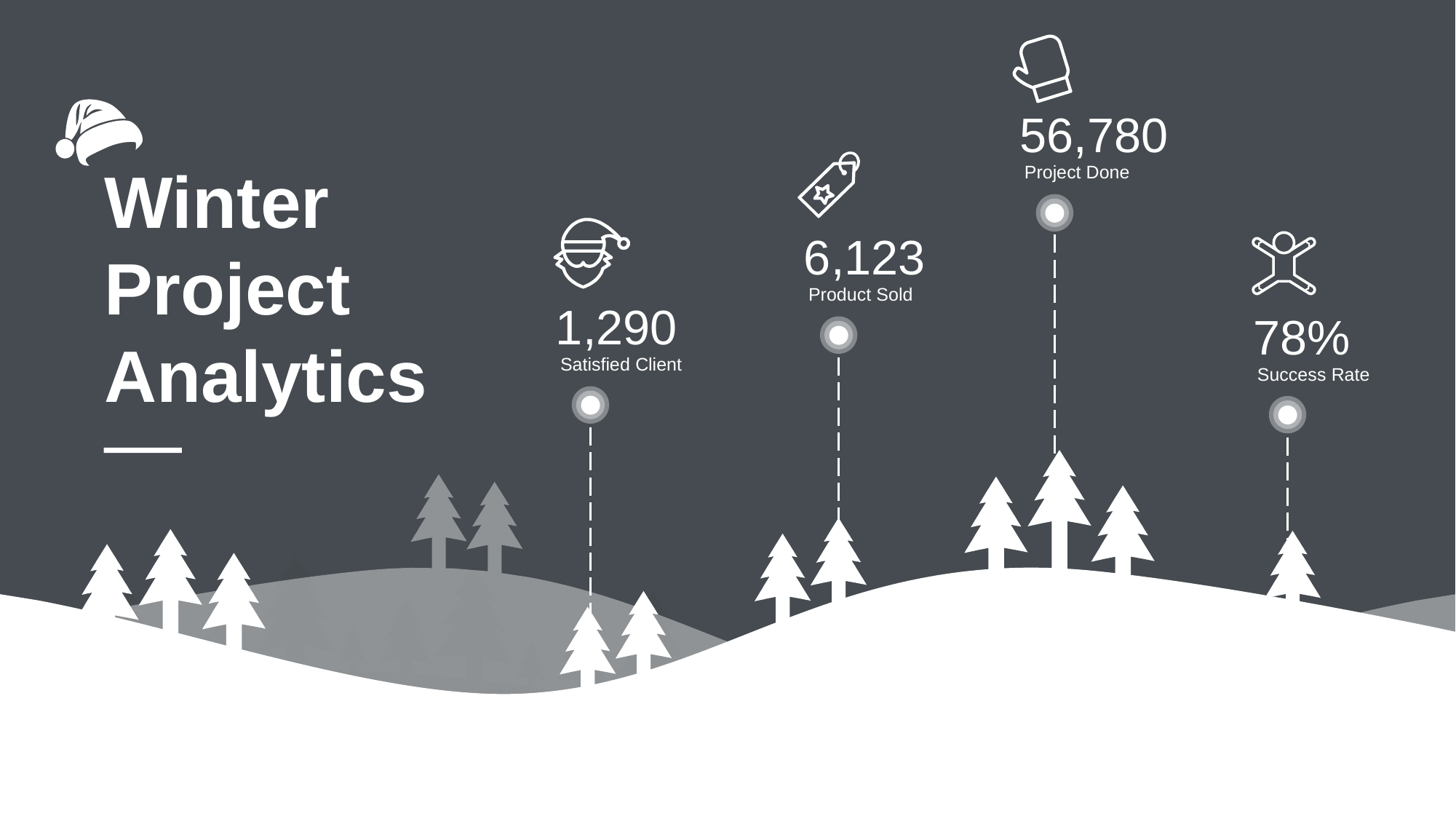

56,780

Winter
Project
Analytics

Project Done

6,123

Product Sold
1,290
78%

Satisfied Client
Success Rate